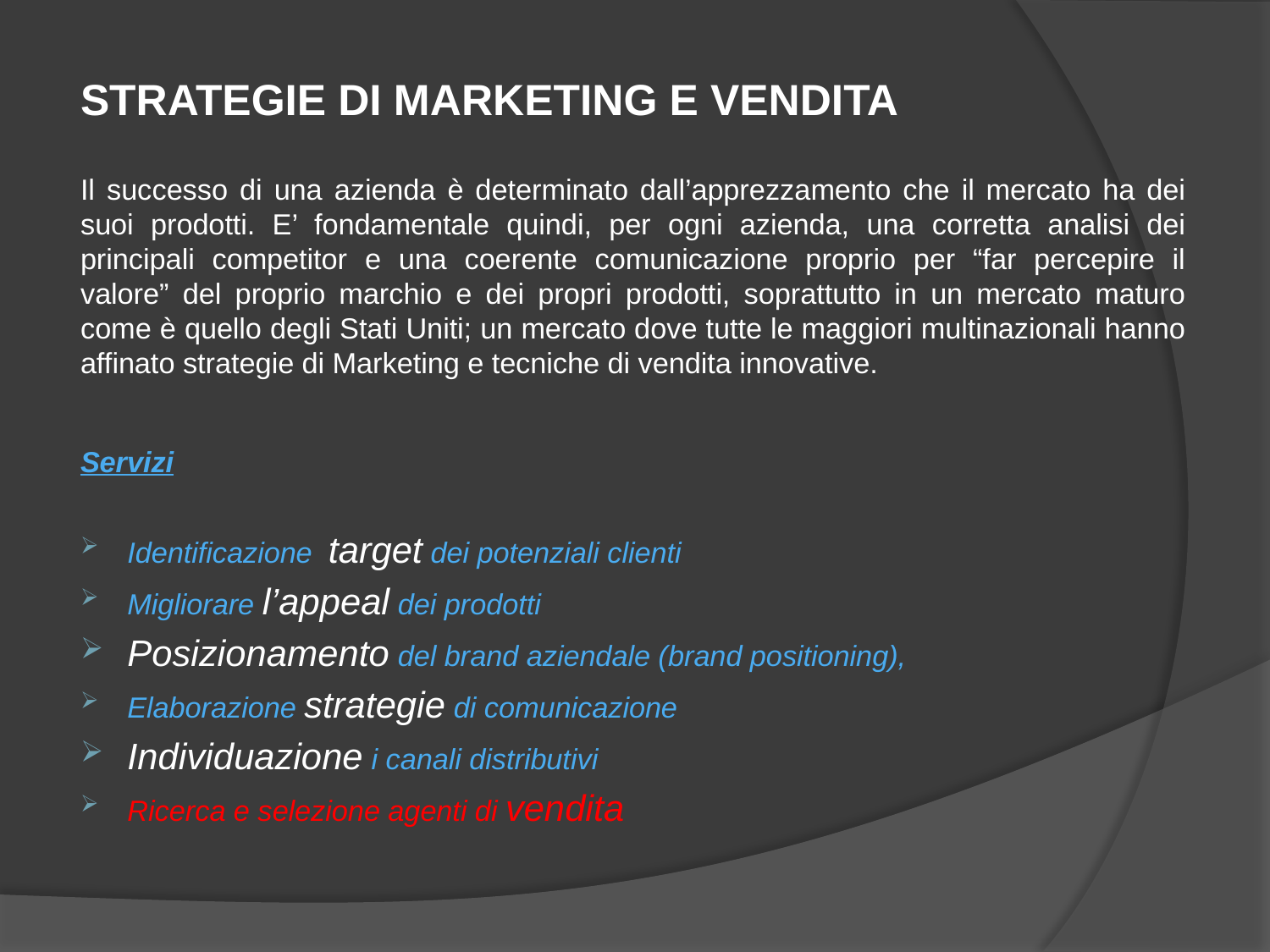

STRATEGIE DI MARKETING E VENDITA

Il successo di una azienda è determinato dall’apprezzamento che il mercato ha dei suoi prodotti. E’ fondamentale quindi, per ogni azienda, una corretta analisi dei principali competitor e una coerente comunicazione proprio per “far percepire il valore” del proprio marchio e dei propri prodotti, soprattutto in un mercato maturo come è quello degli Stati Uniti; un mercato dove tutte le maggiori multinazionali hanno affinato strategie di Marketing e tecniche di vendita innovative.

Servizi

Identificazione  target dei potenziali clienti
Migliorare l’appeal dei prodotti
Posizionamento del brand aziendale (brand positioning),
Elaborazione strategie di comunicazione
Individuazione i canali distributivi
Ricerca e selezione agenti di vendita